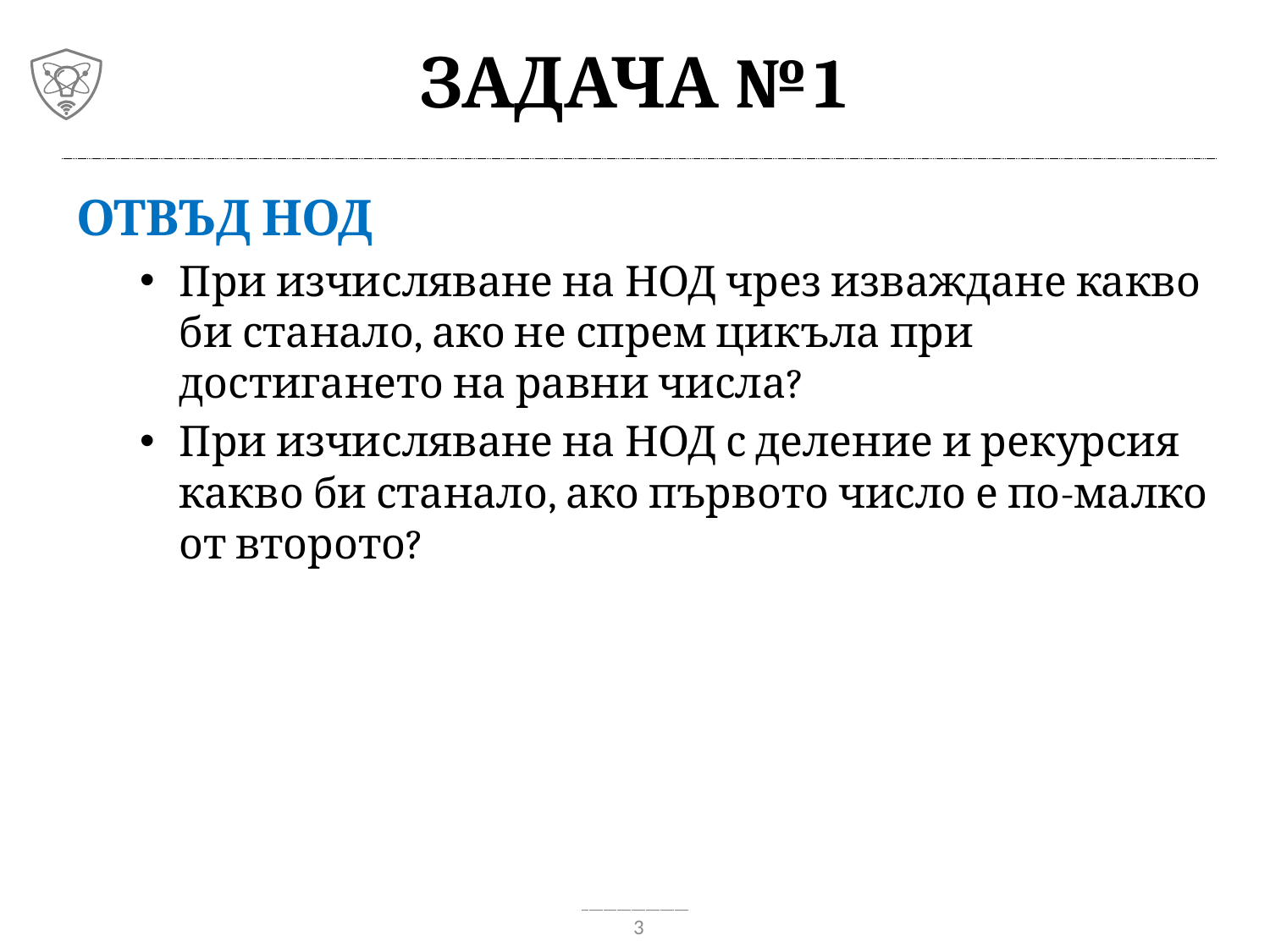

# Задача №1
Отвъд НОД
При изчисляване на НОД чрез изваждане какво би станало, ако не спрем цикъла при достигането на равни числа?
При изчисляване на НОД с деление и рекурсия какво би станало, ако първото число е по-малко от второто?
3